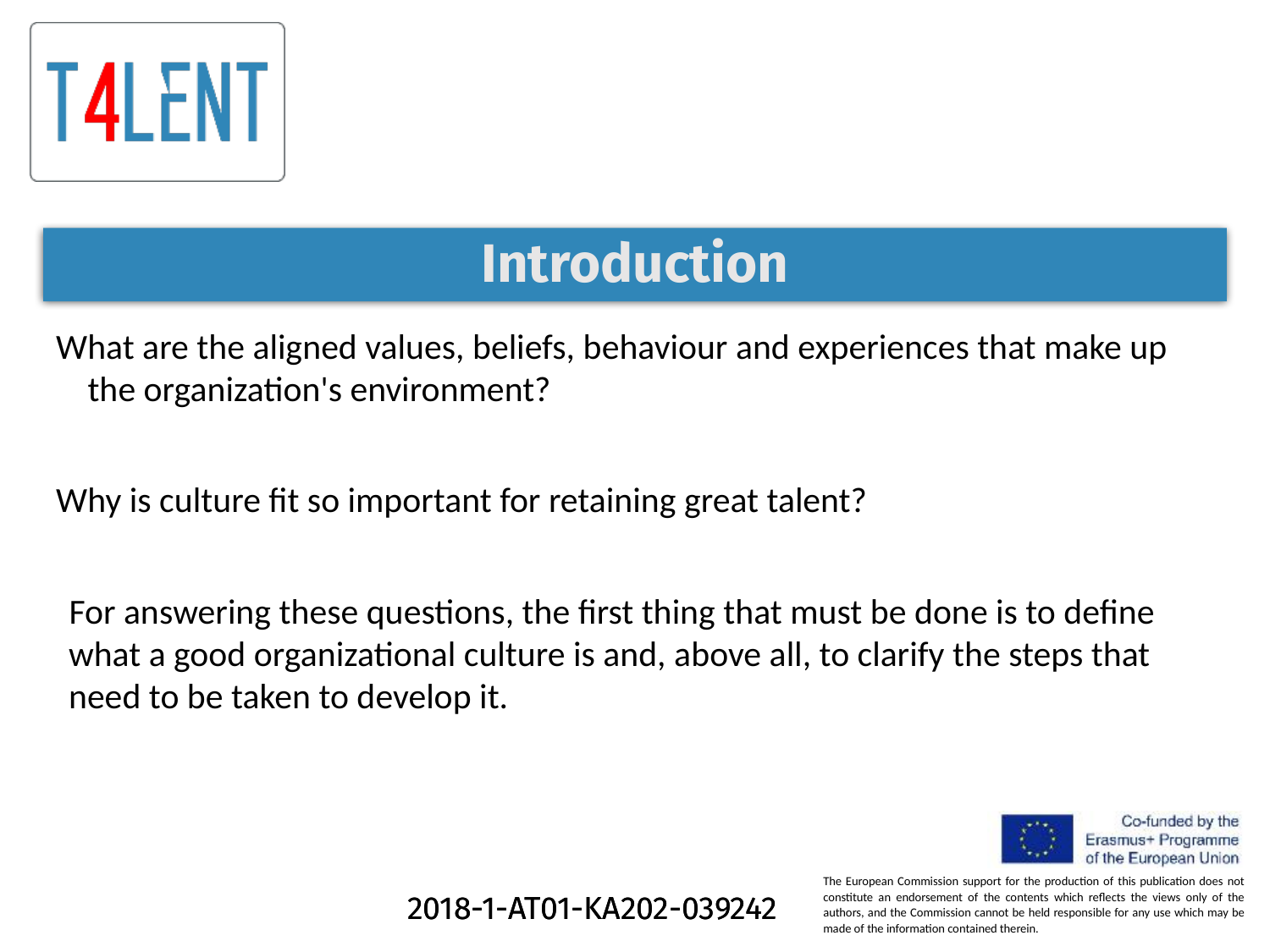

# Introduction
What are the aligned values, beliefs, behaviour and experiences that make up the organization's environment?

Why is culture fit so important for retaining great talent?

For answering these questions, the first thing that must be done is to define what a good organizational culture is and, above all, to clarify the steps that need to be taken to develop it.

2018-1-AT01-KA202-039242